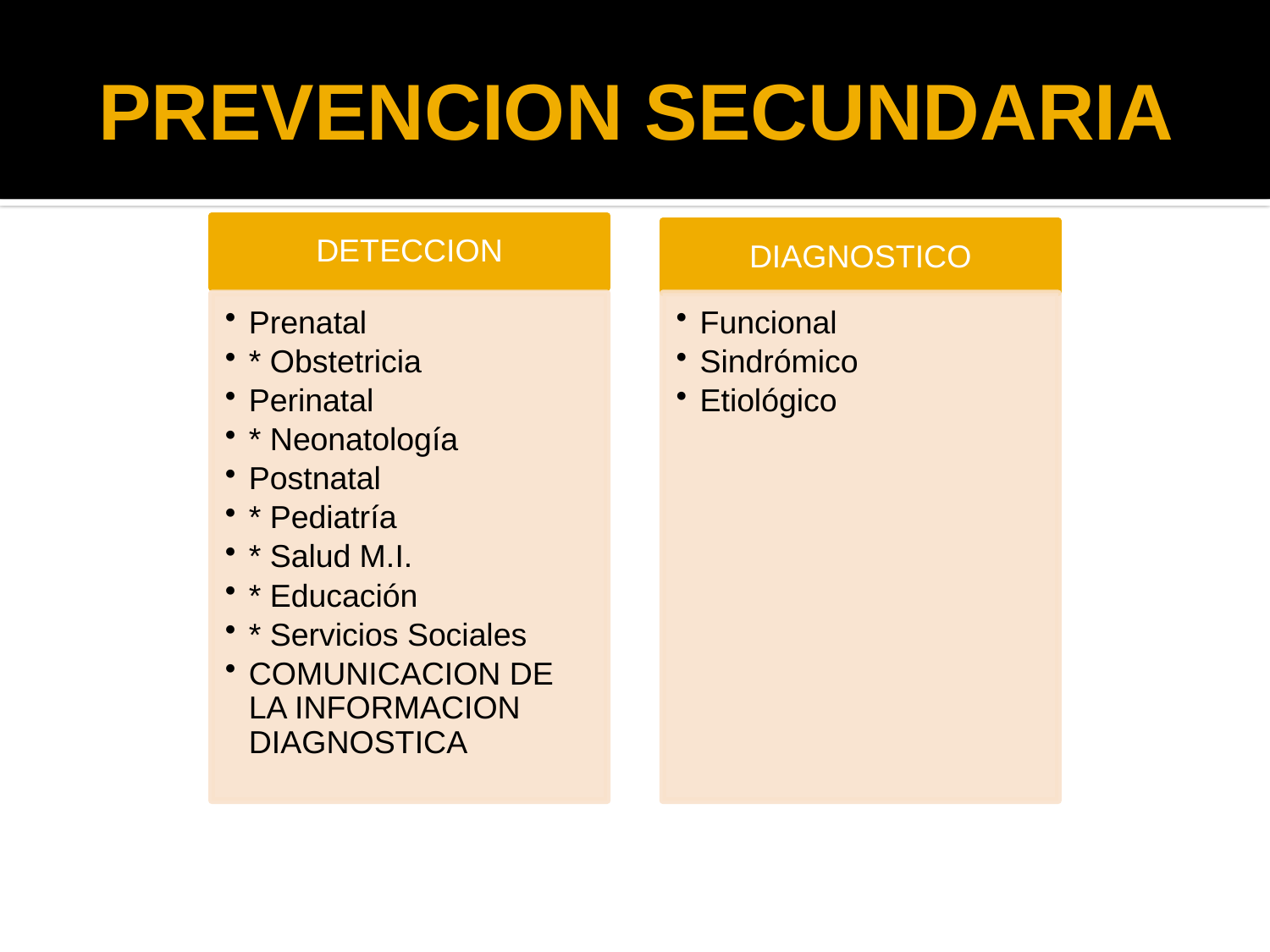

# PREVENCION SECUNDARIA
DETECCION
Prenatal
* Obstetricia
Perinatal
* Neonatología
Postnatal
* Pediatría
* Salud M.I.
* Educación
* Servicios Sociales
COMUNICACION DE LA INFORMACION DIAGNOSTICA
DIAGNOSTICO
Funcional
Sindrómico
Etiológico